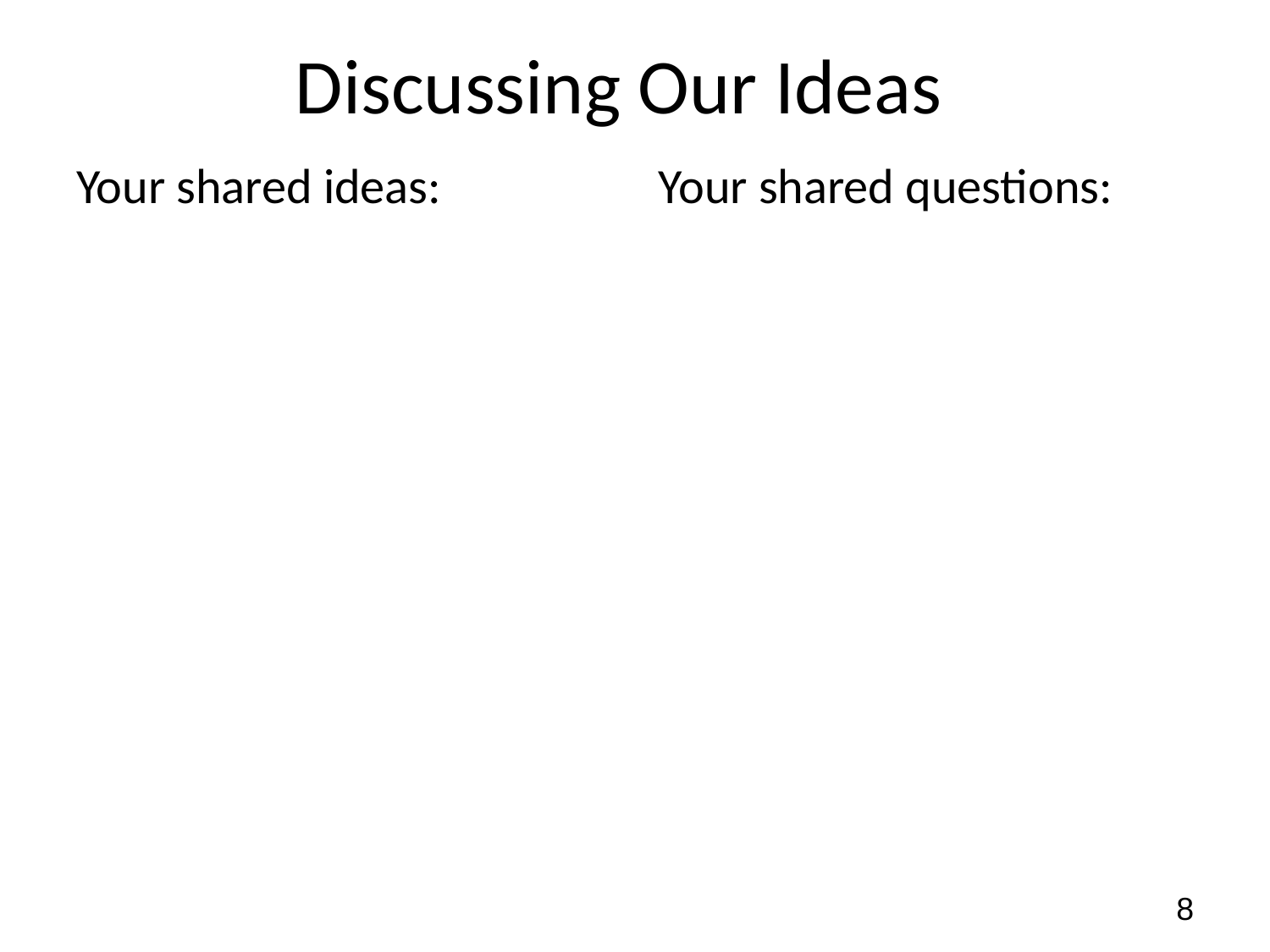

# Discussing Our Ideas
Your shared ideas:
Your shared questions:

8